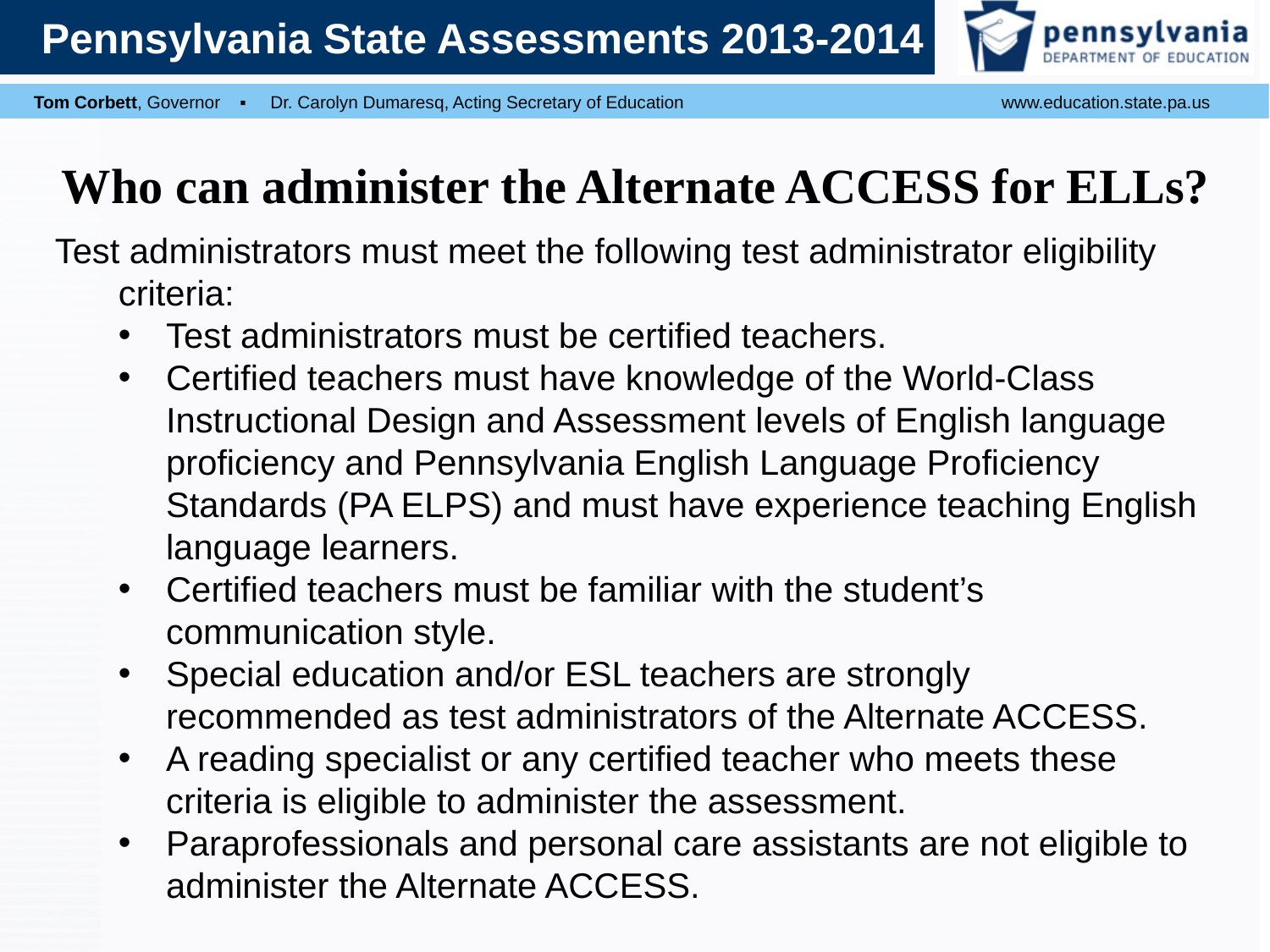

# Who can administer the Alternate ACCESS for ELLs?
Test administrators must meet the following test administrator eligibility criteria:
Test administrators must be certified teachers.
Certified teachers must have knowledge of the World-Class Instructional Design and Assessment levels of English language proficiency and Pennsylvania English Language Proficiency Standards (PA ELPS) and must have experience teaching English language learners.
Certified teachers must be familiar with the student’s communication style.
Special education and/or ESL teachers are strongly recommended as test administrators of the Alternate ACCESS.
A reading specialist or any certified teacher who meets these criteria is eligible to administer the assessment.
Paraprofessionals and personal care assistants are not eligible to administer the Alternate ACCESS.